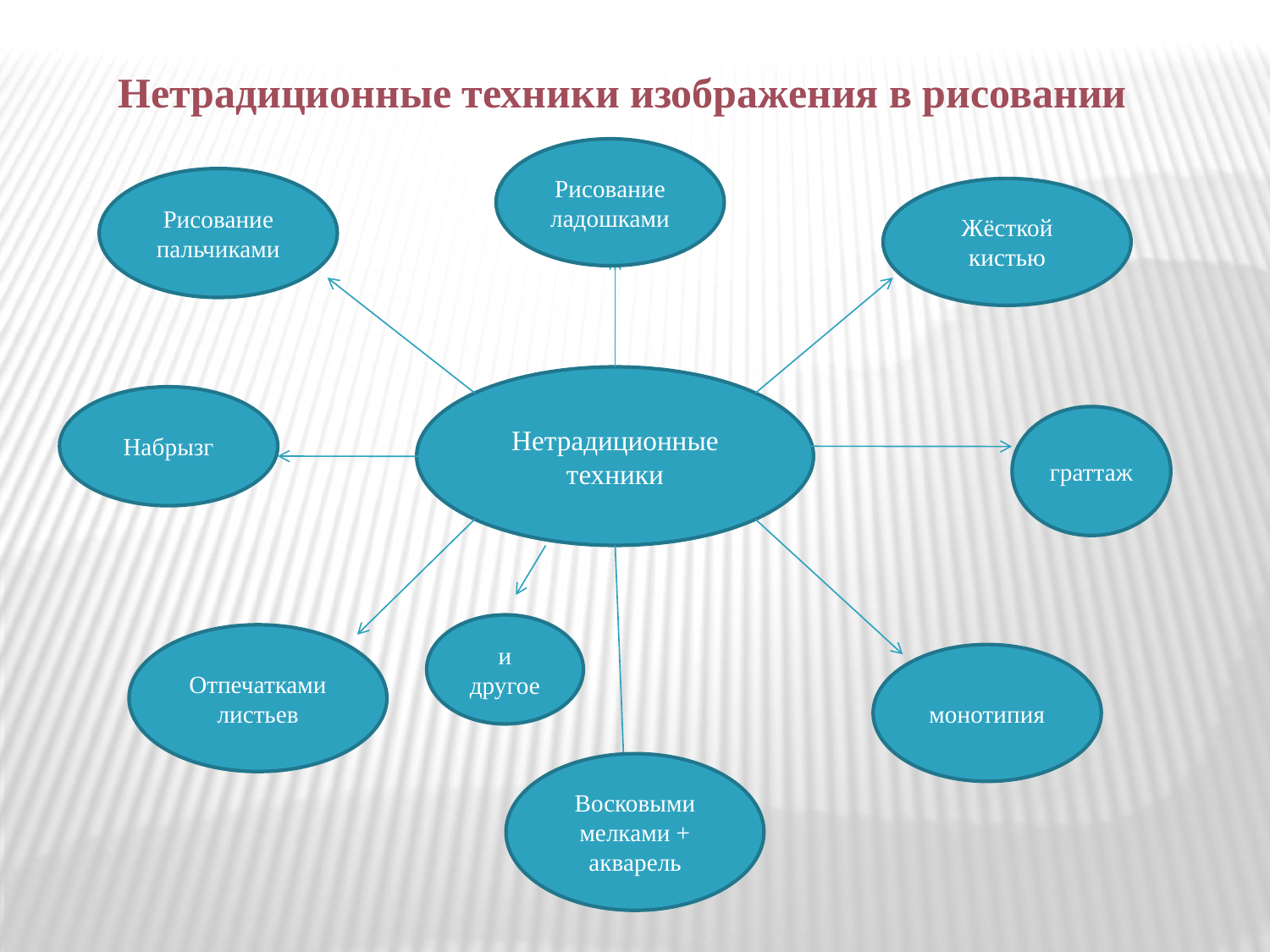

Нетрадиционные техники изображения в рисовании
Рисование
ладошками
Рисование
пальчиками
Жёсткой кистью
Нетрадиционные техники
Набрызг
граттаж
и другое
Отпечатками листьев
монотипия
Восковыми мелками + акварель